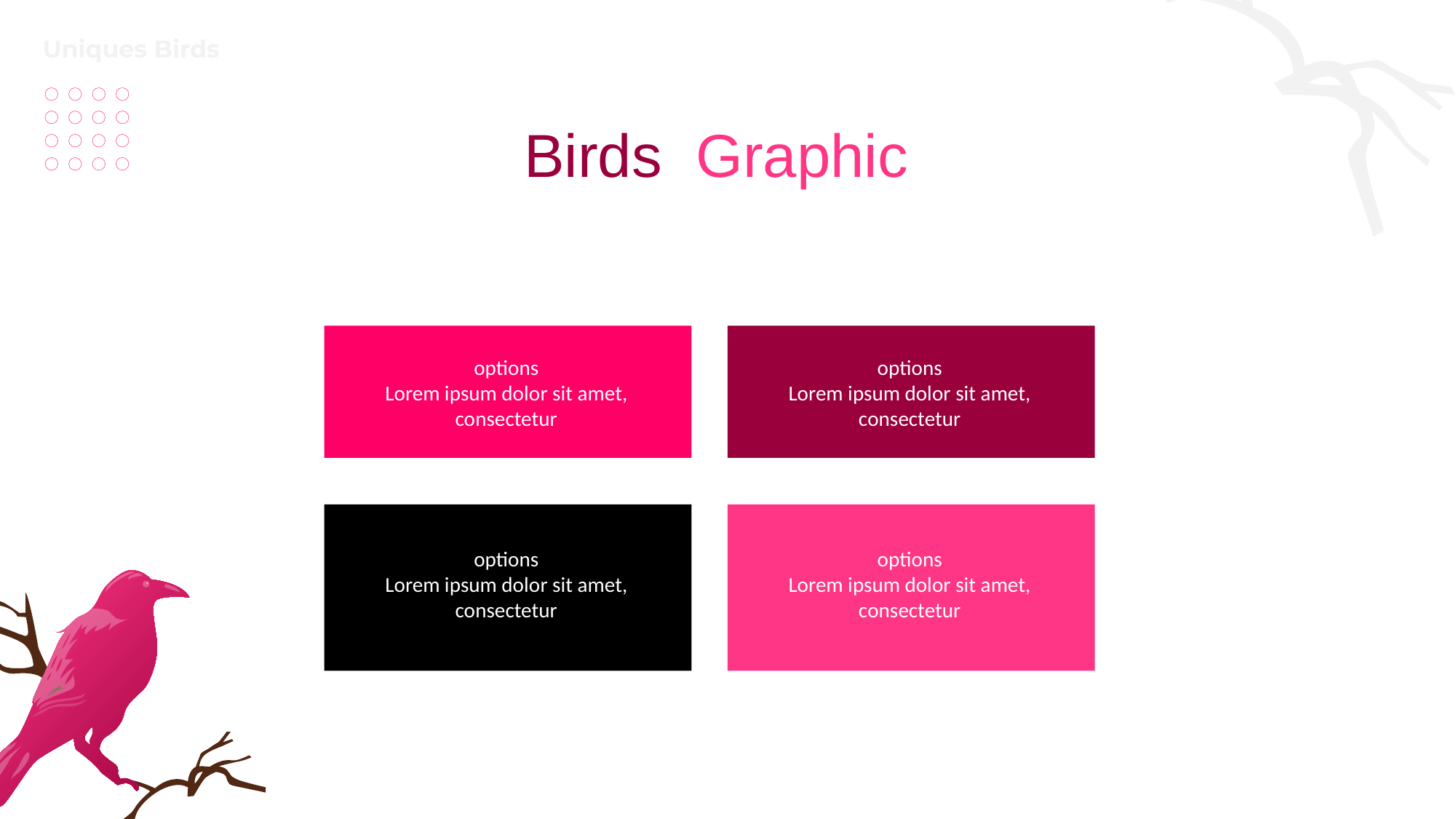

Uniques Birds

Birds  Graphic

options
Lorem ipsum dolor sit amet, consectetur
options
Lorem ipsum dolor sit amet, consectetur

options
Lorem ipsum dolor sit amet, consectetur
options
Lorem ipsum dolor sit amet, consectetur